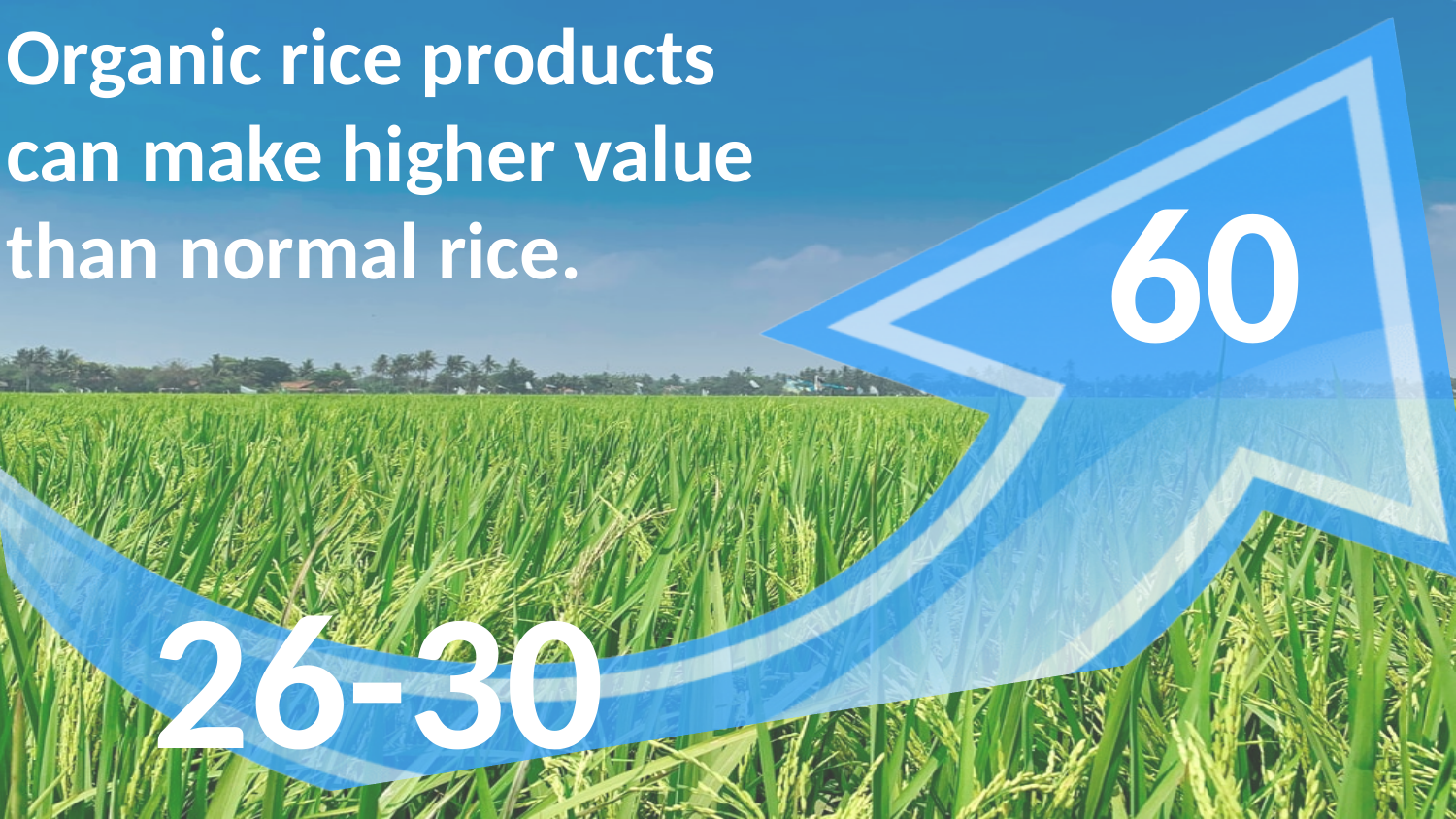

Organic rice products can make higher value than normal rice.

60
26-30